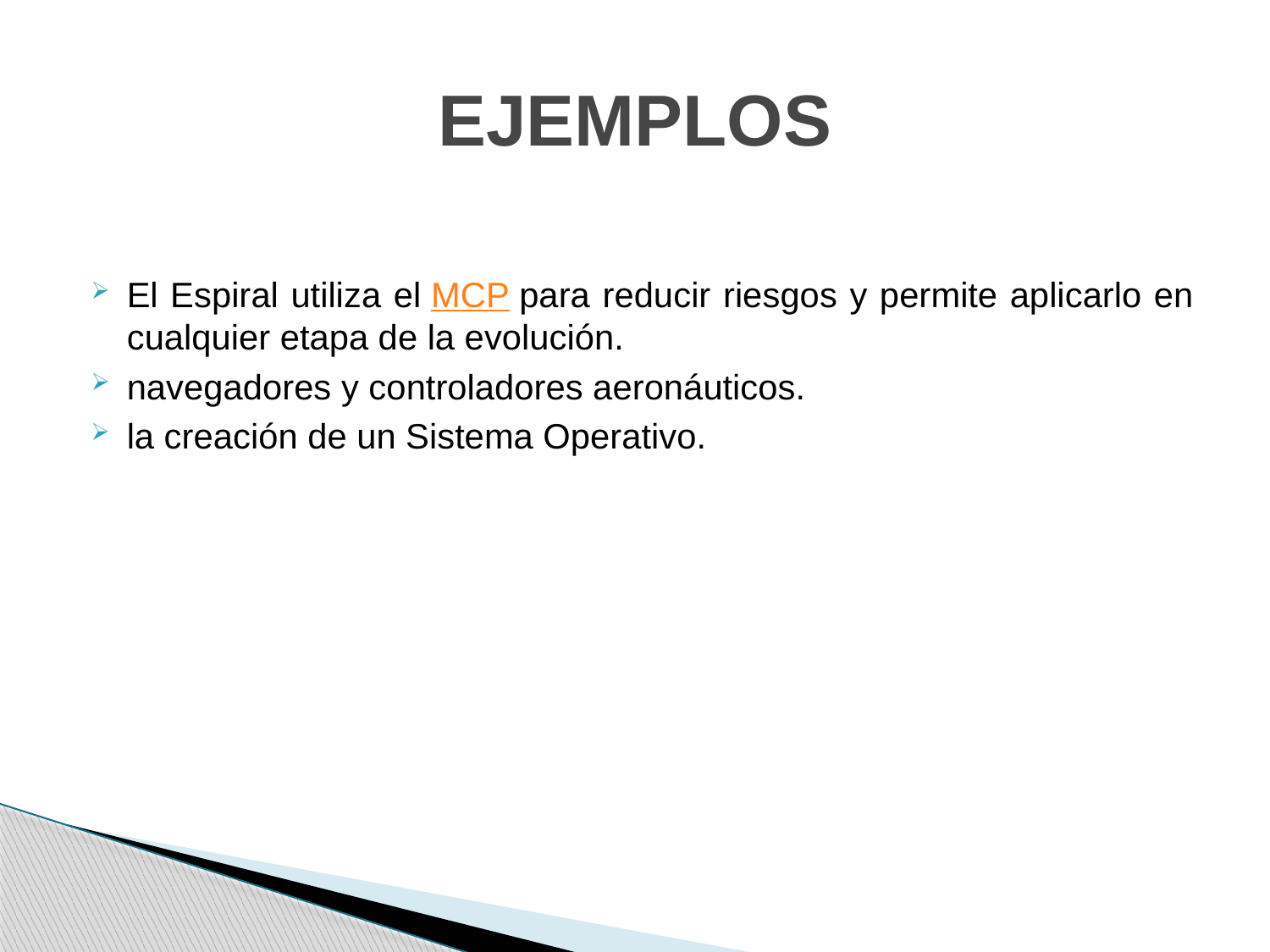

# EJEMPLOS
El Espiral utiliza el MCP para reducir riesgos y permite aplicarlo en cualquier etapa de la evolución.
navegadores y controladores aeronáuticos.
la creación de un Sistema Operativo.